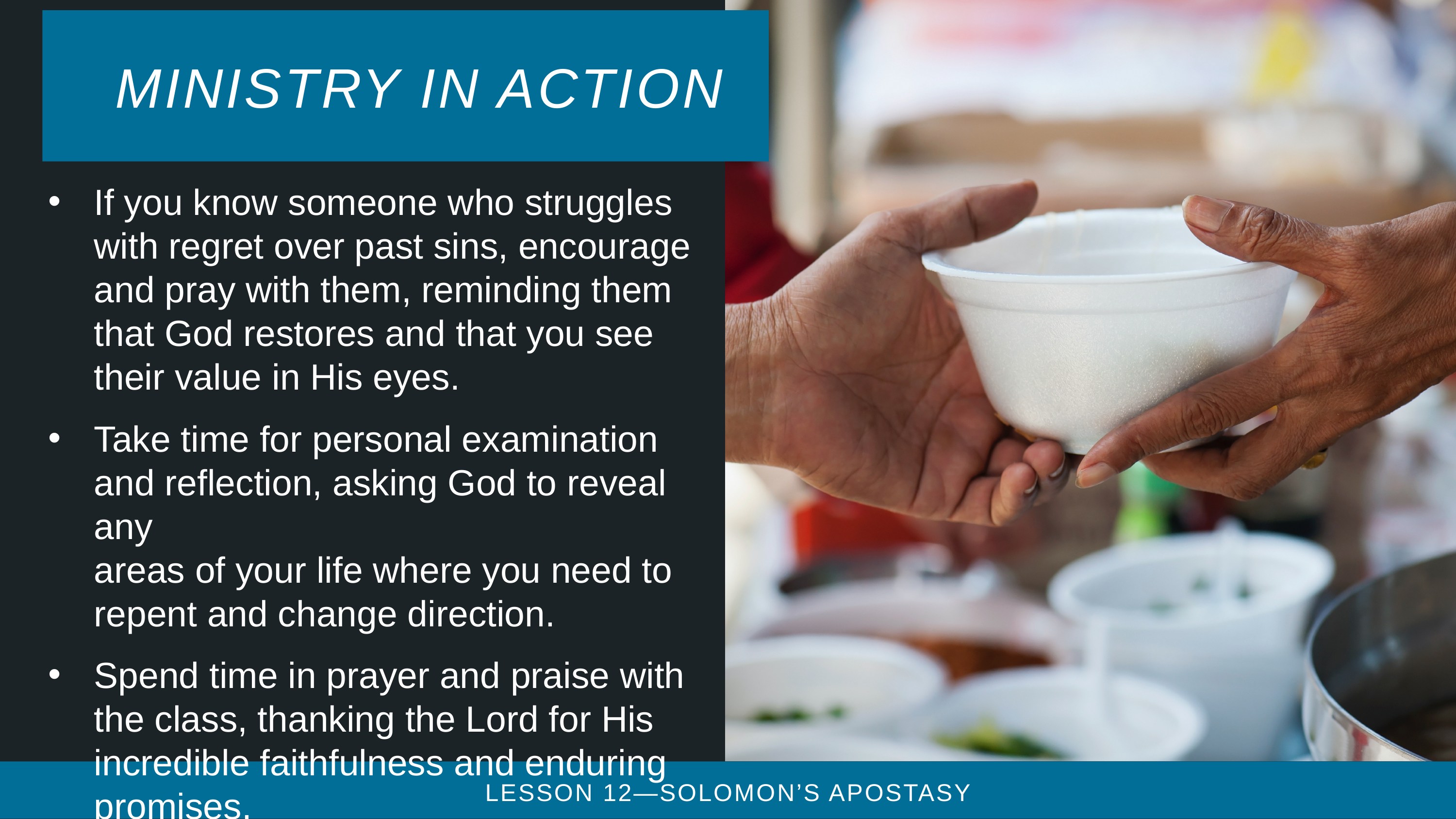

If you know someone who struggles
with regret over past sins, encourage
and pray with them, reminding them
that God restores and that you see their value in His eyes.
Take time for personal examination and reflection, asking God to reveal any
areas of your life where you need to repent and change direction.
Spend time in prayer and praise with the class, thanking the Lord for His incredible faithfulness and enduring promises.